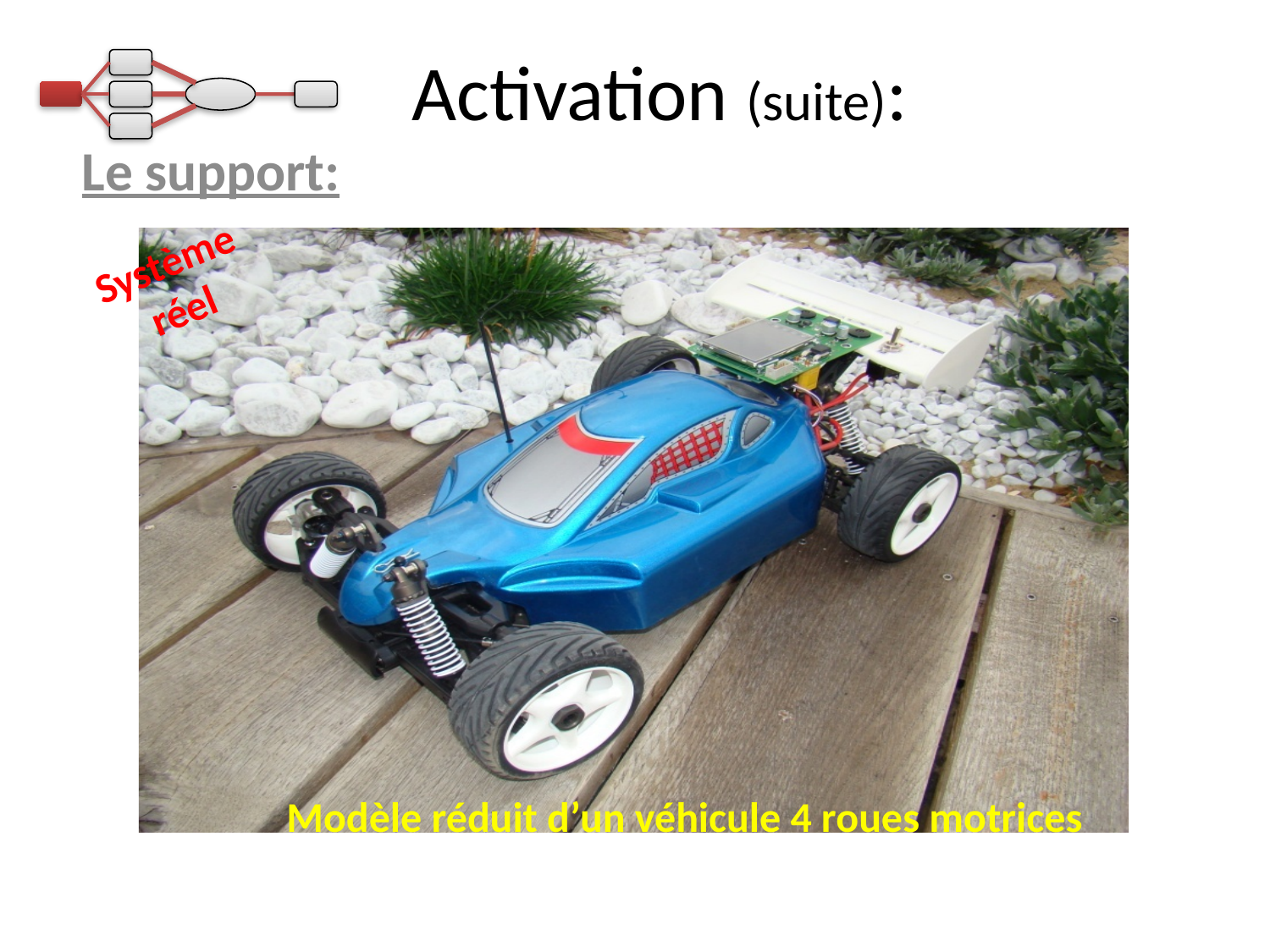

# Activation (suite):

Le support:
Système réel

Modèle réduit d’un véhicule 4 roues motrices